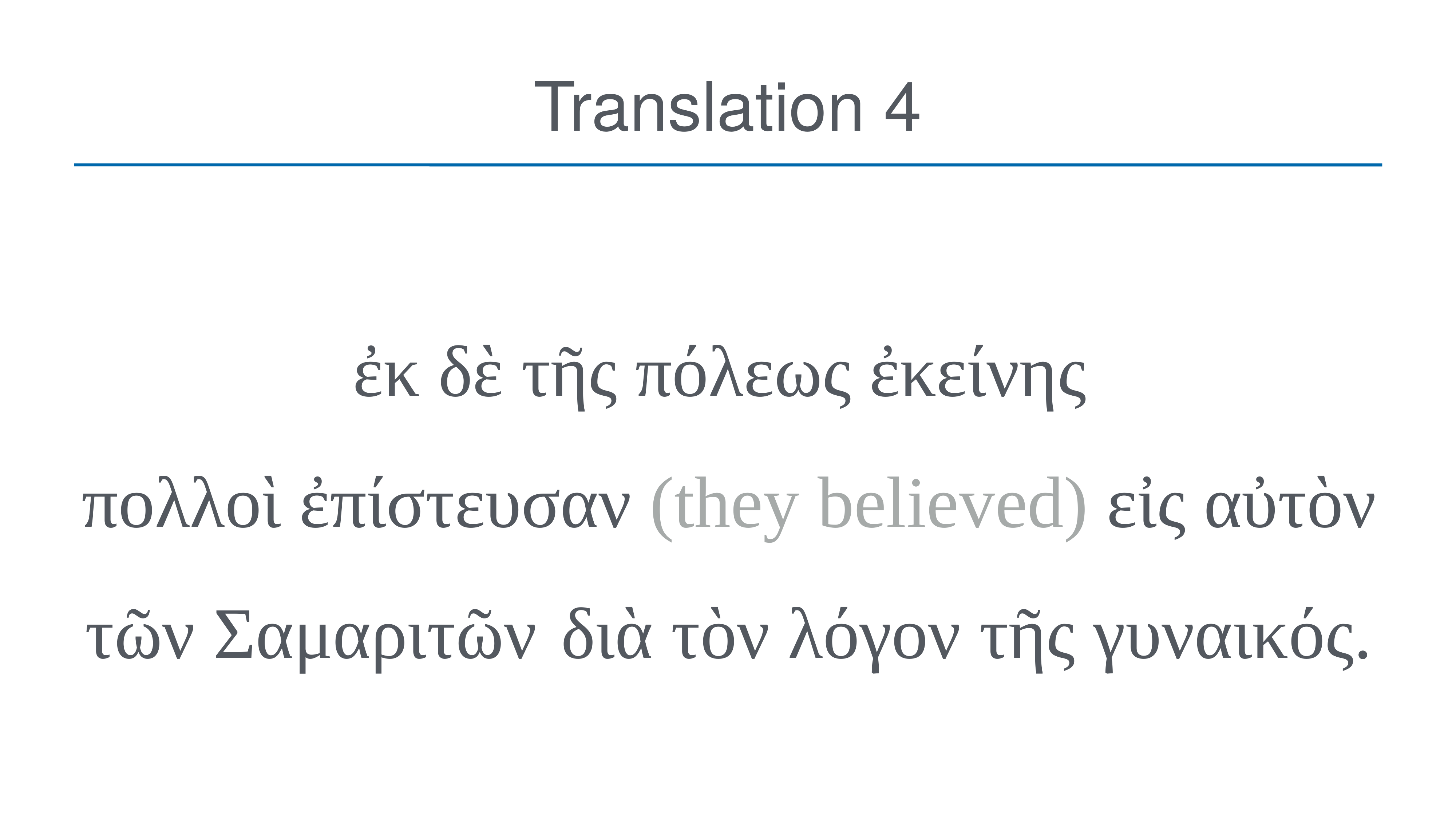

# Translation 4
ἐκ δὲ τῆς πόλεως ἐκείνης
πολλοὶ ἐπίστευσαν (they believed) εἰς αὐτὸν τῶν Σαμαριτῶν  διὰ τὸν λόγον τῆς γυναικός.